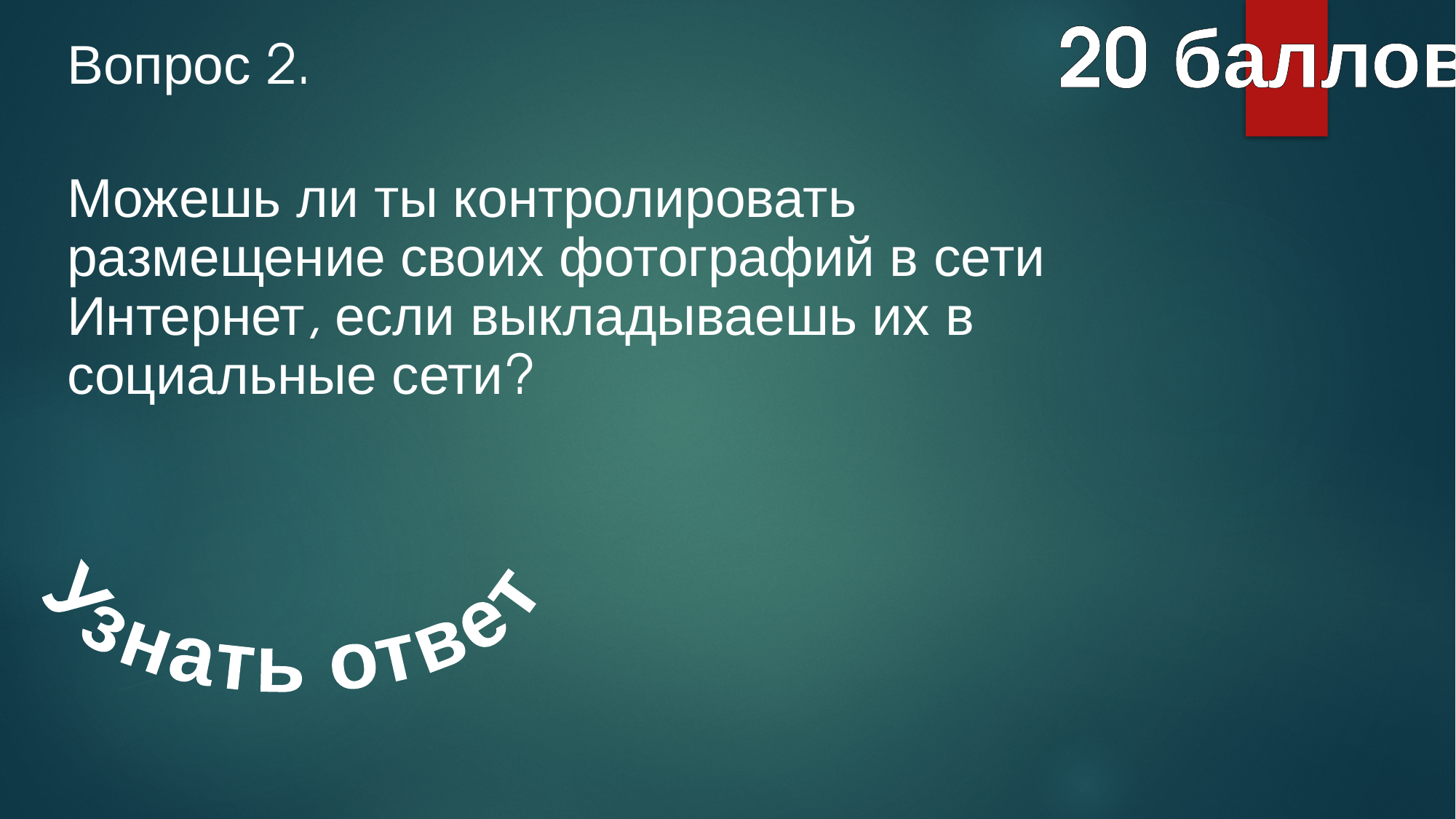

20 баллов
Вопрос 2.
Можешь ли ты контролировать размещение своих фотографий в сети Интернет, если выкладываешь их в социальные сети?
Узнать ответ